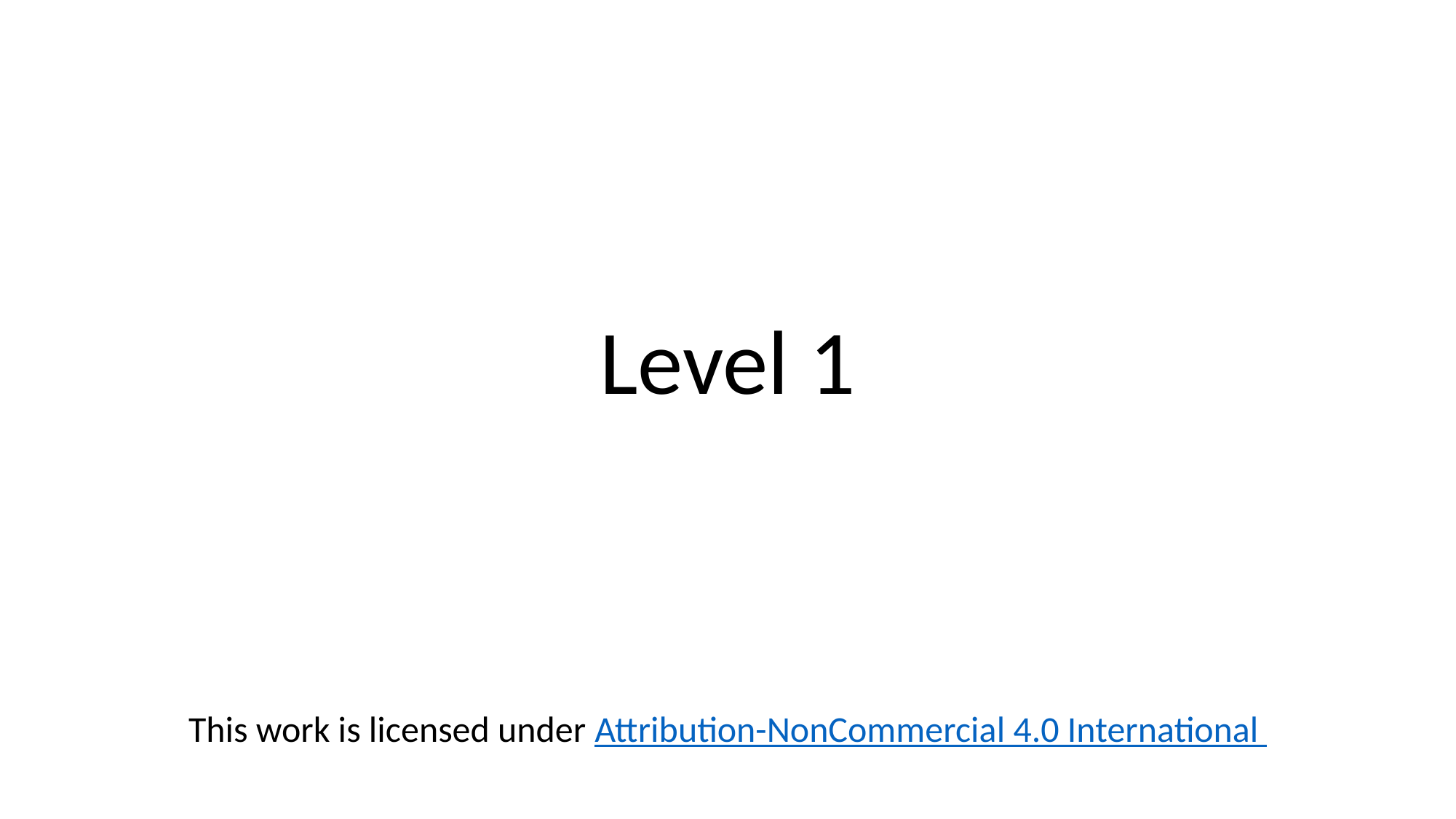

# Level 1
This work is licensed under Attribution-NonCommercial 4.0 International